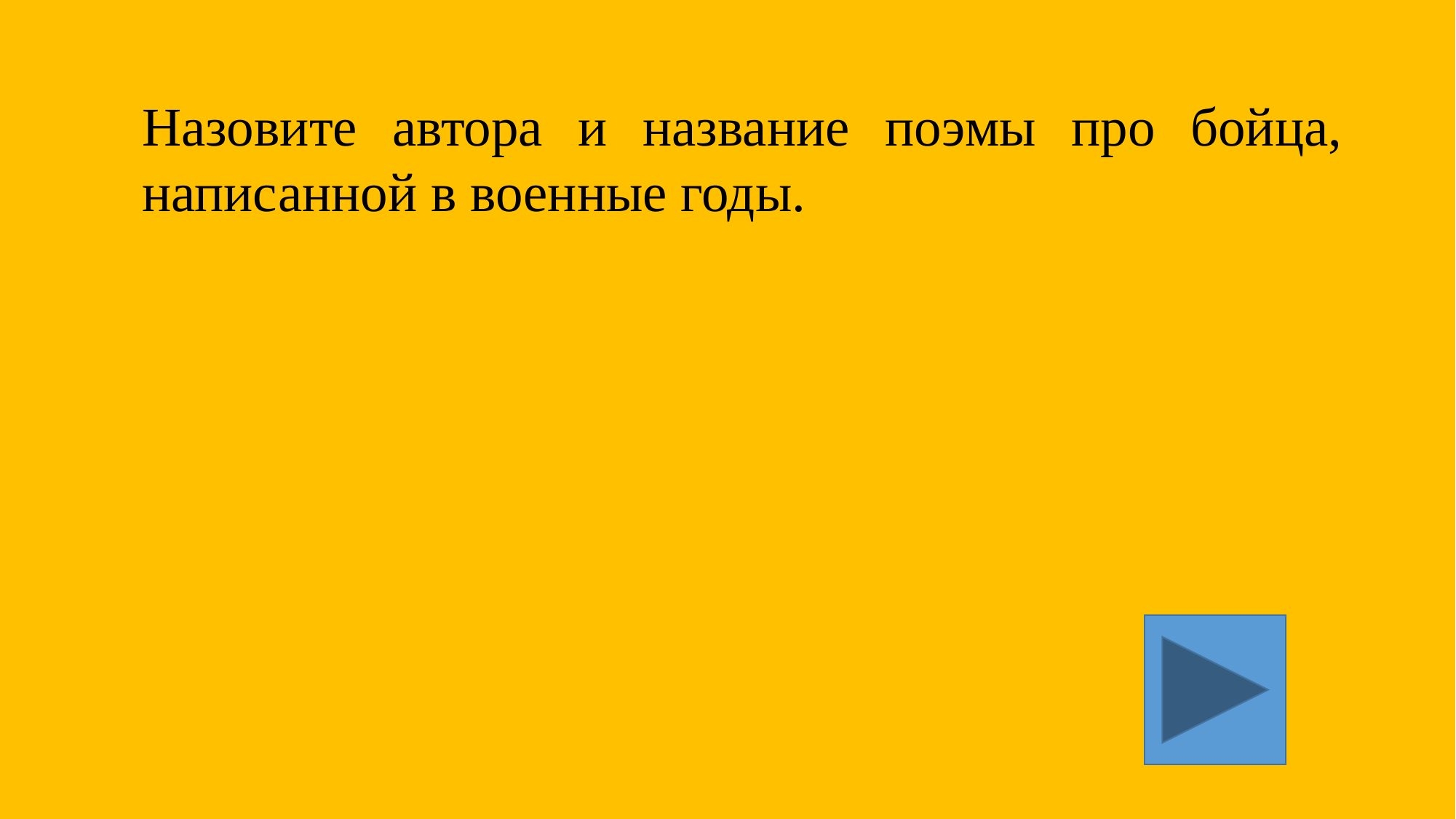

Назовите автора и название поэмы про бойца, написанной в военные годы.